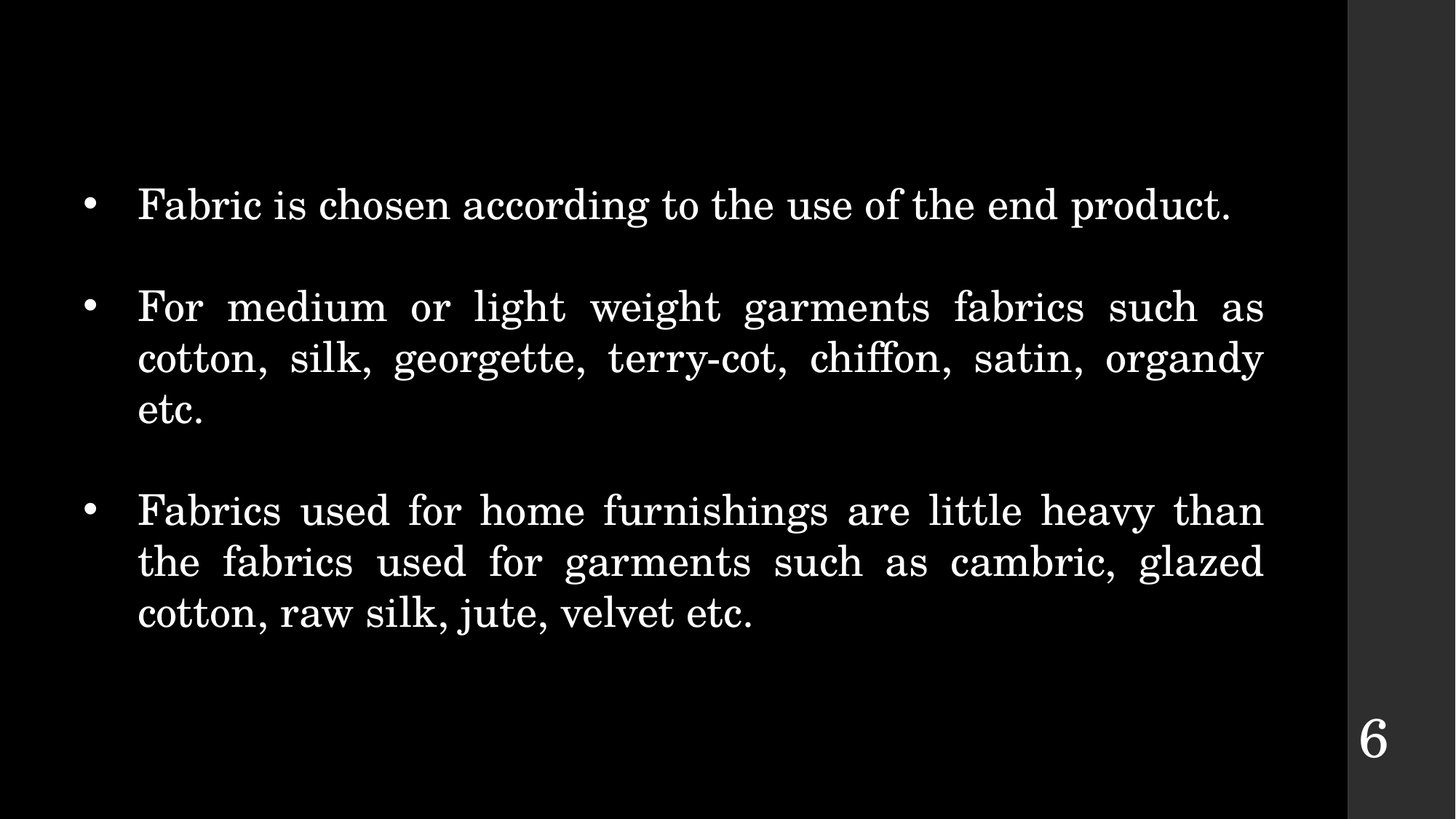

Fabric is chosen according to the use of the end product.

For medium or light weight garments fabrics such as cotton, silk, georgette, terry-cot, chiffon, satin, organdy etc.

Fabrics used for home furnishings are little heavy than the fabrics used for garments such as cambric, glazed cotton, raw silk, jute, velvet etc.
6